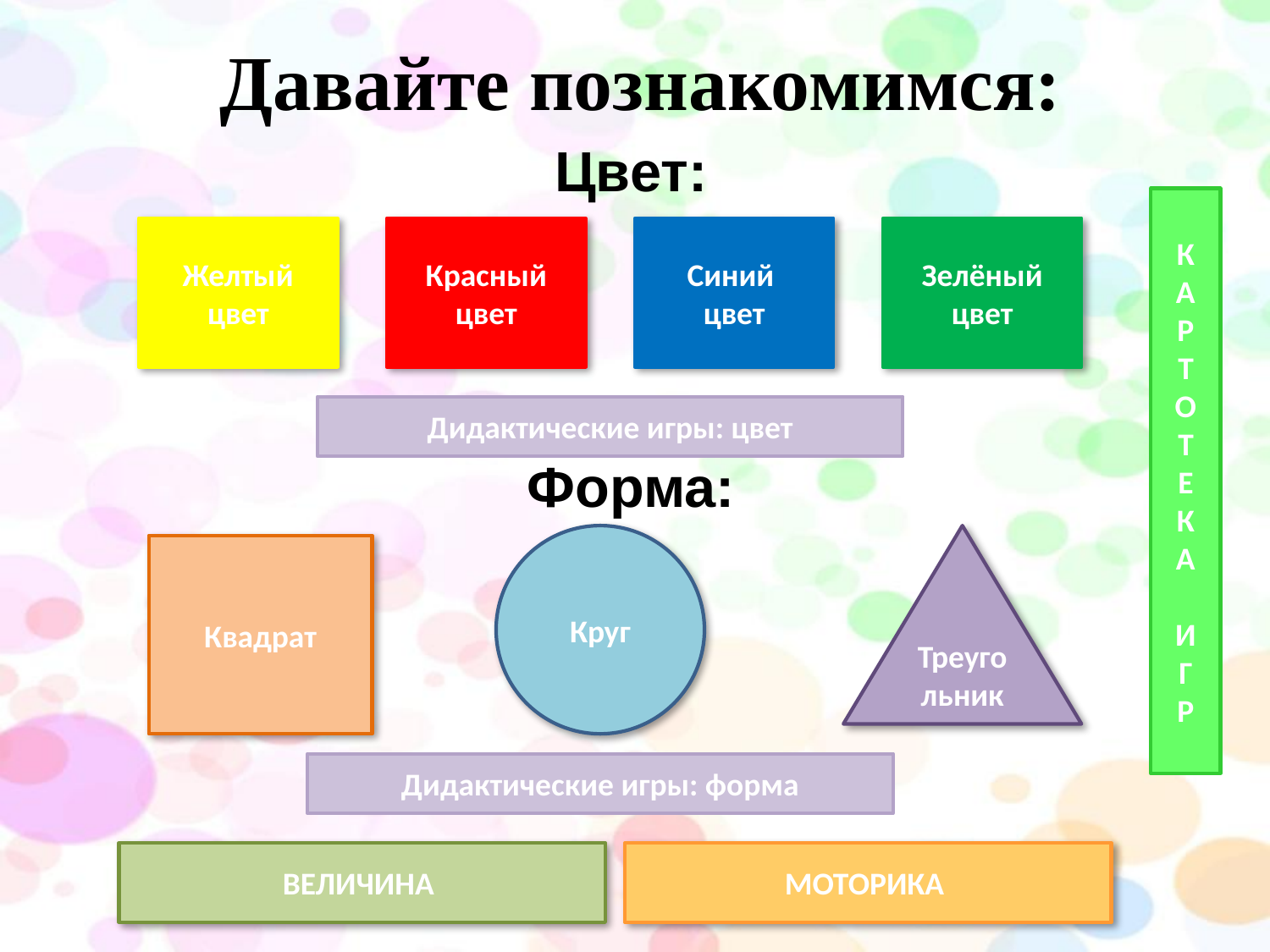

# Давайте познакомимся:
Цвет:

Форма:

К
А
Р
Т
О
Т
Е
К
А

И
Г
Р
Желтый цвет
Красный цвет
Синий
цвет
Зелёный цвет
Дидактические игры: цвет
Круг
Треугольник
Квадрат
Дидактические игры: форма
ВЕЛИЧИНА
МОТОРИКА